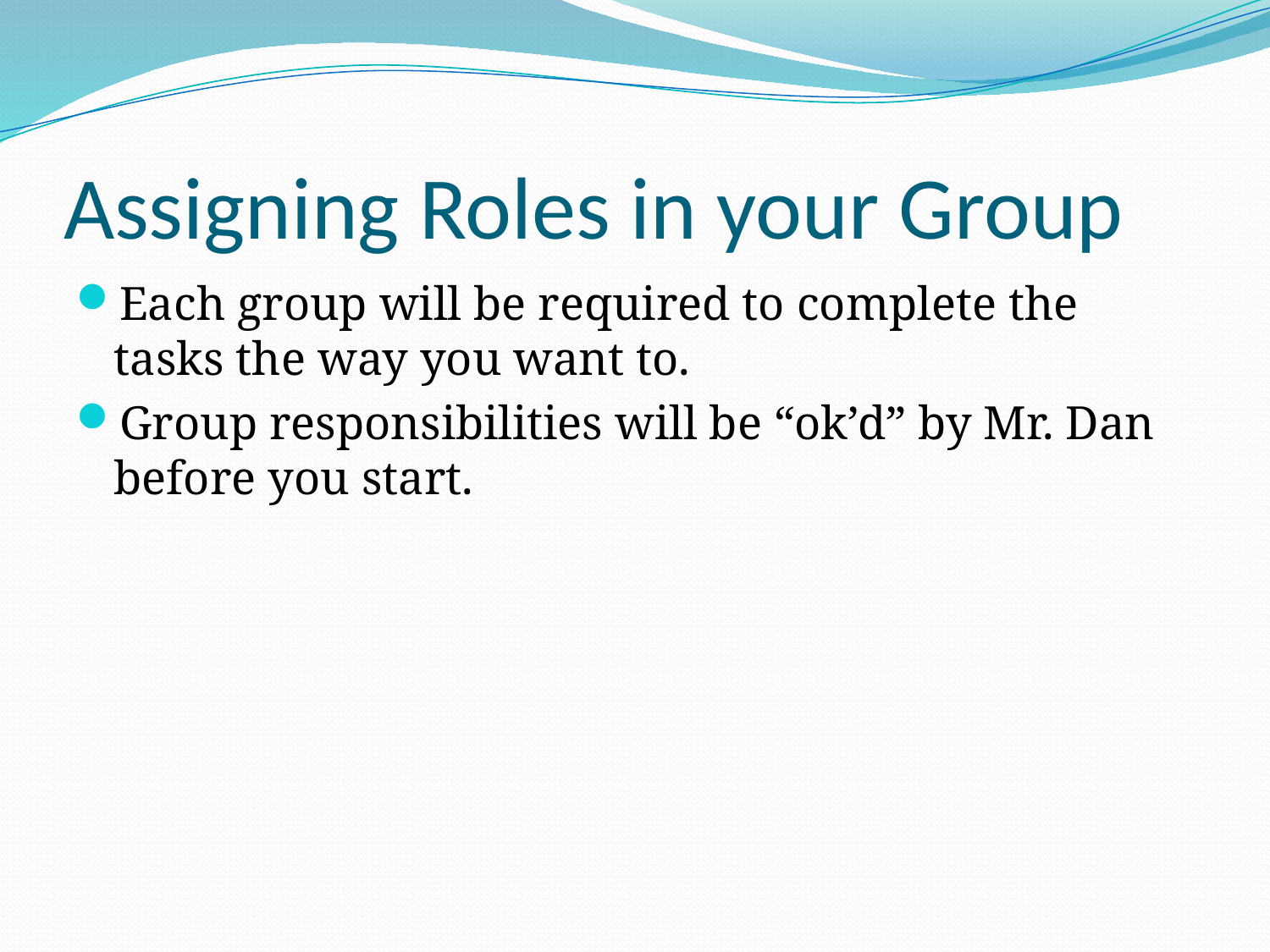

# Assigning Roles in your Group
Each group will be required to complete the tasks the way you want to.
Group responsibilities will be “ok’d” by Mr. Dan before you start.